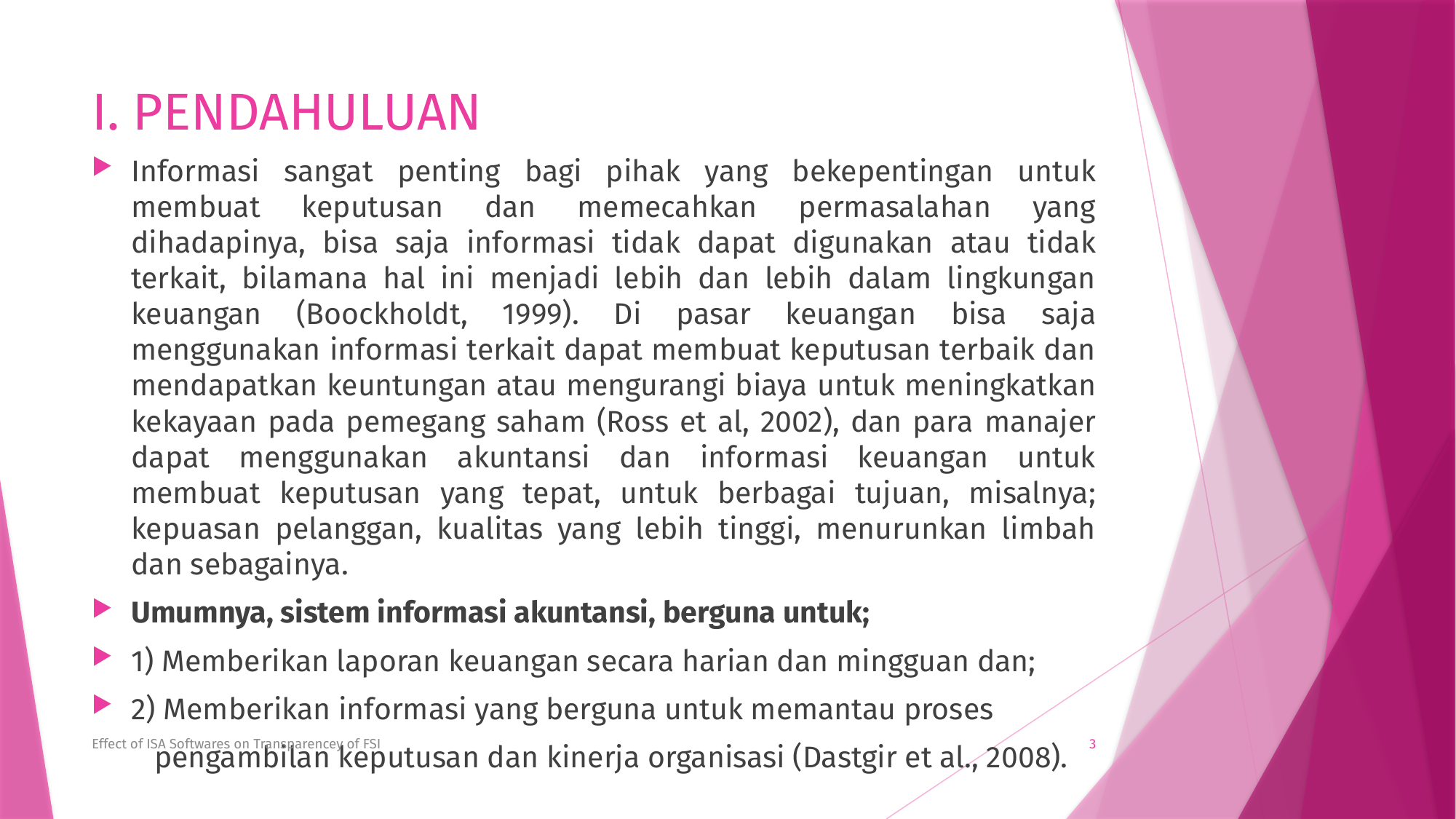

# I. PENDAHULUAN
Informasi sangat penting bagi pihak yang bekepentingan untuk membuat keputusan dan memecahkan permasalahan yang dihadapinya, bisa saja informasi tidak dapat digunakan atau tidak terkait, bilamana hal ini menjadi lebih dan lebih dalam lingkungan keuangan (Boockholdt, 1999). Di pasar keuangan bisa saja menggunakan informasi terkait dapat membuat keputusan terbaik dan mendapatkan keuntungan atau mengurangi biaya untuk meningkatkan kekayaan pada pemegang saham (Ross et al, 2002), dan para manajer dapat menggunakan akuntansi dan informasi keuangan untuk membuat keputusan yang tepat, untuk berbagai tujuan, misalnya; kepuasan pelanggan, kualitas yang lebih tinggi, menurunkan limbah dan sebagainya.
Umumnya, sistem informasi akuntansi, berguna untuk;
1) Memberikan laporan keuangan secara harian dan mingguan dan;
2) Memberikan informasi yang berguna untuk memantau proses
        pengambilan keputusan dan kinerja organisasi (Dastgir et al., 2008).

Effect of ISA Softwares on Transparencey of FSI
3